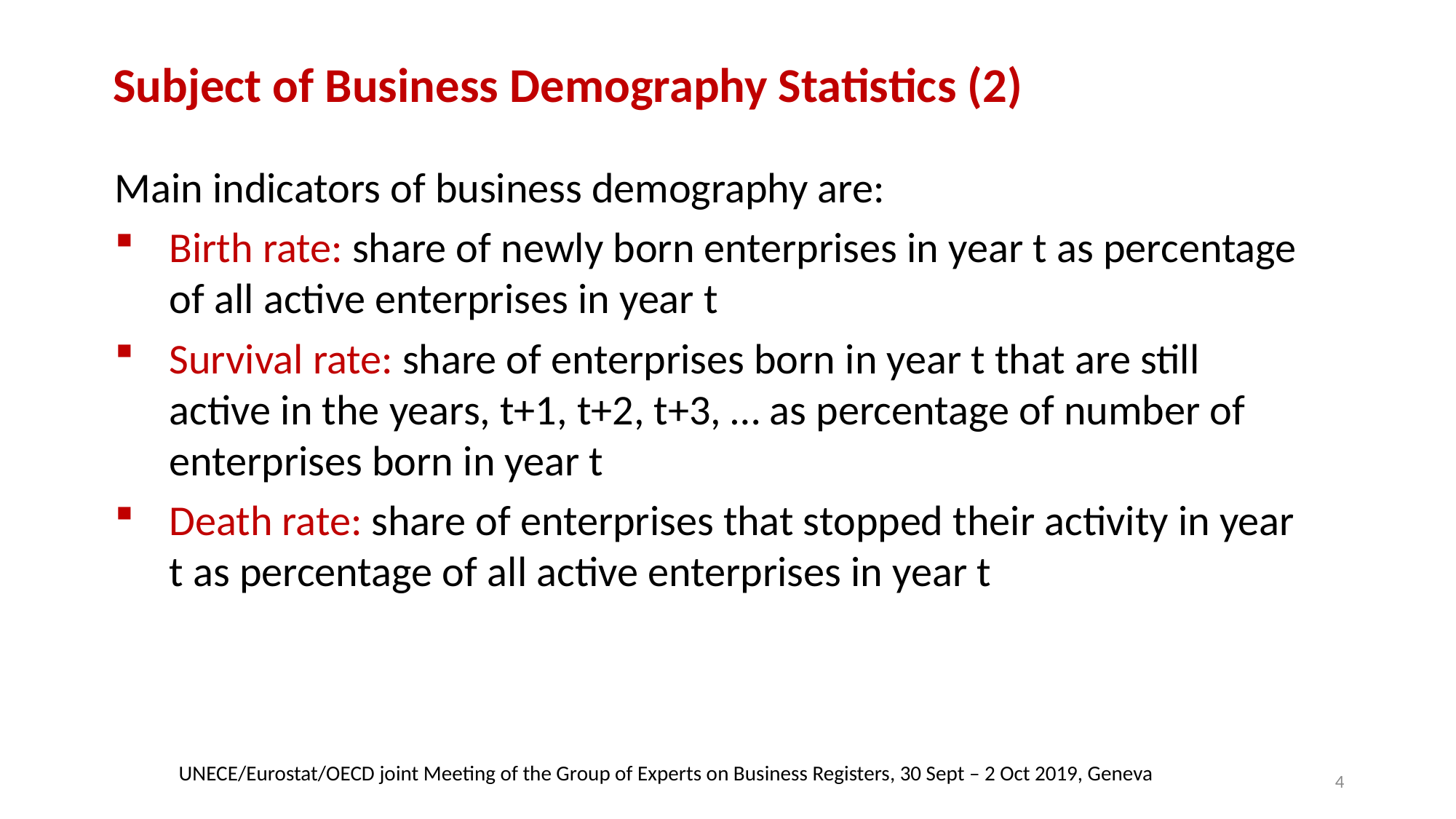

# Subject of Business Demography Statistics (2)
Main indicators of business demography are:
Birth rate: share of newly born enterprises in year t as percentage of all active enterprises in year t
Survival rate: share of enterprises born in year t that are still active in the years, t+1, t+2, t+3, … as percentage of number of enterprises born in year t
Death rate: share of enterprises that stopped their activity in year t as percentage of all active enterprises in year t
UNECE/Eurostat/OECD joint Meeting of the Group of Experts on Business Registers, 30 Sept – 2 Oct 2019, Geneva
4